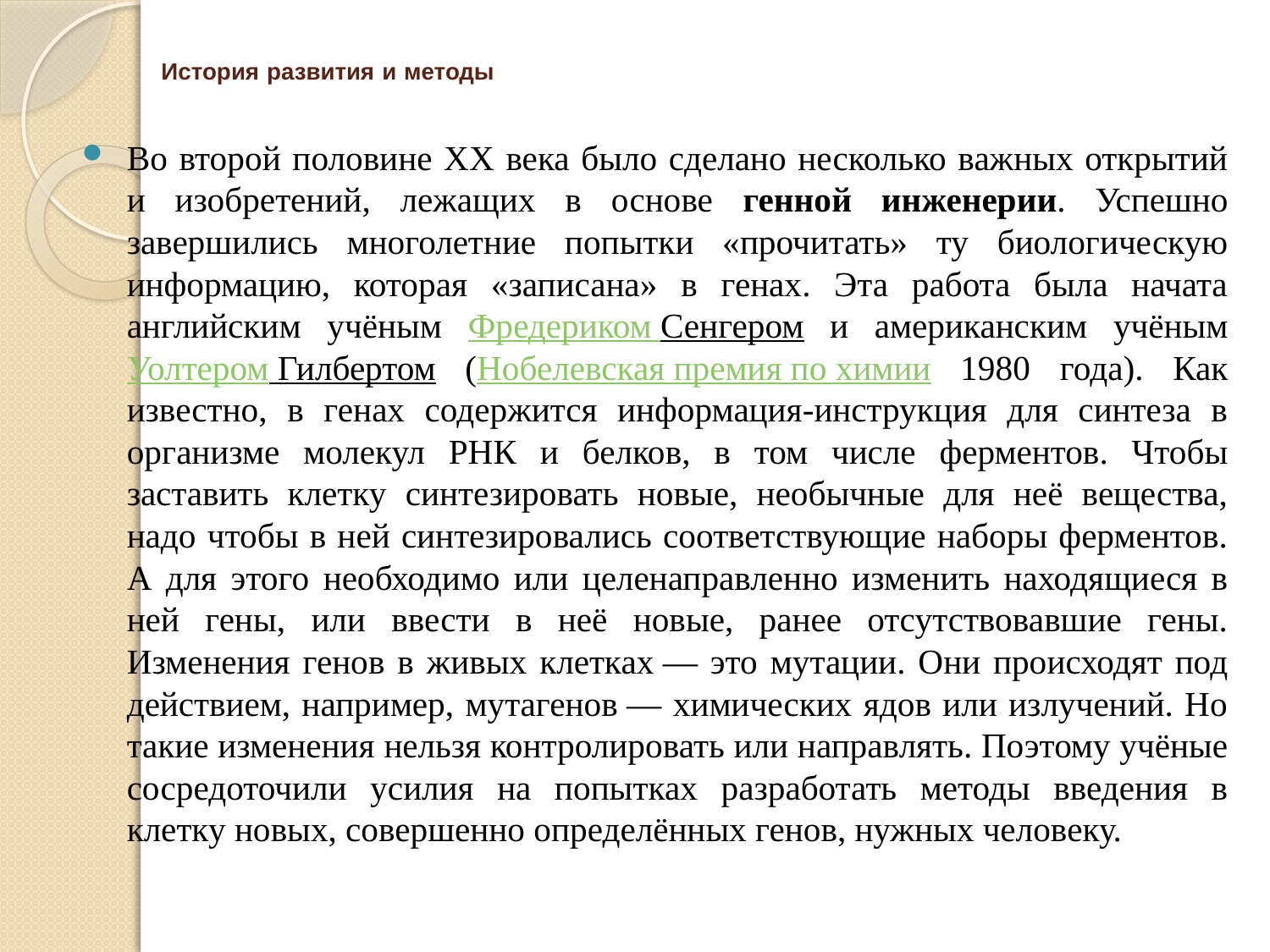

# История развития и методы
Во второй половине XX века было сделано несколько важных открытий и изобретений, лежащих в основе генной инженерии. Успешно завершились многолетние попытки «прочитать» ту биологическую информацию, которая «записана» в генах. Эта работа была начата английским учёным Фредериком Сенгером и американским учёным Уолтером Гилбертом (Нобелевская премия по химии 1980 года). Как известно, в генах содержится информация-инструкция для синтеза в организме молекул РНК и белков, в том числе ферментов. Чтобы заставить клетку синтезировать новые, необычные для неё вещества, надо чтобы в ней синтезировались соответствующие наборы ферментов. А для этого необходимо или целенаправленно изменить находящиеся в ней гены, или ввести в неё новые, ранее отсутствовавшие гены. Изменения генов в живых клетках — это мутации. Они происходят под действием, например, мутагенов — химических ядов или излучений. Но такие изменения нельзя контролировать или направлять. Поэтому учёные сосредоточили усилия на попытках разработать методы введения в клетку новых, совершенно определённых генов, нужных человеку.